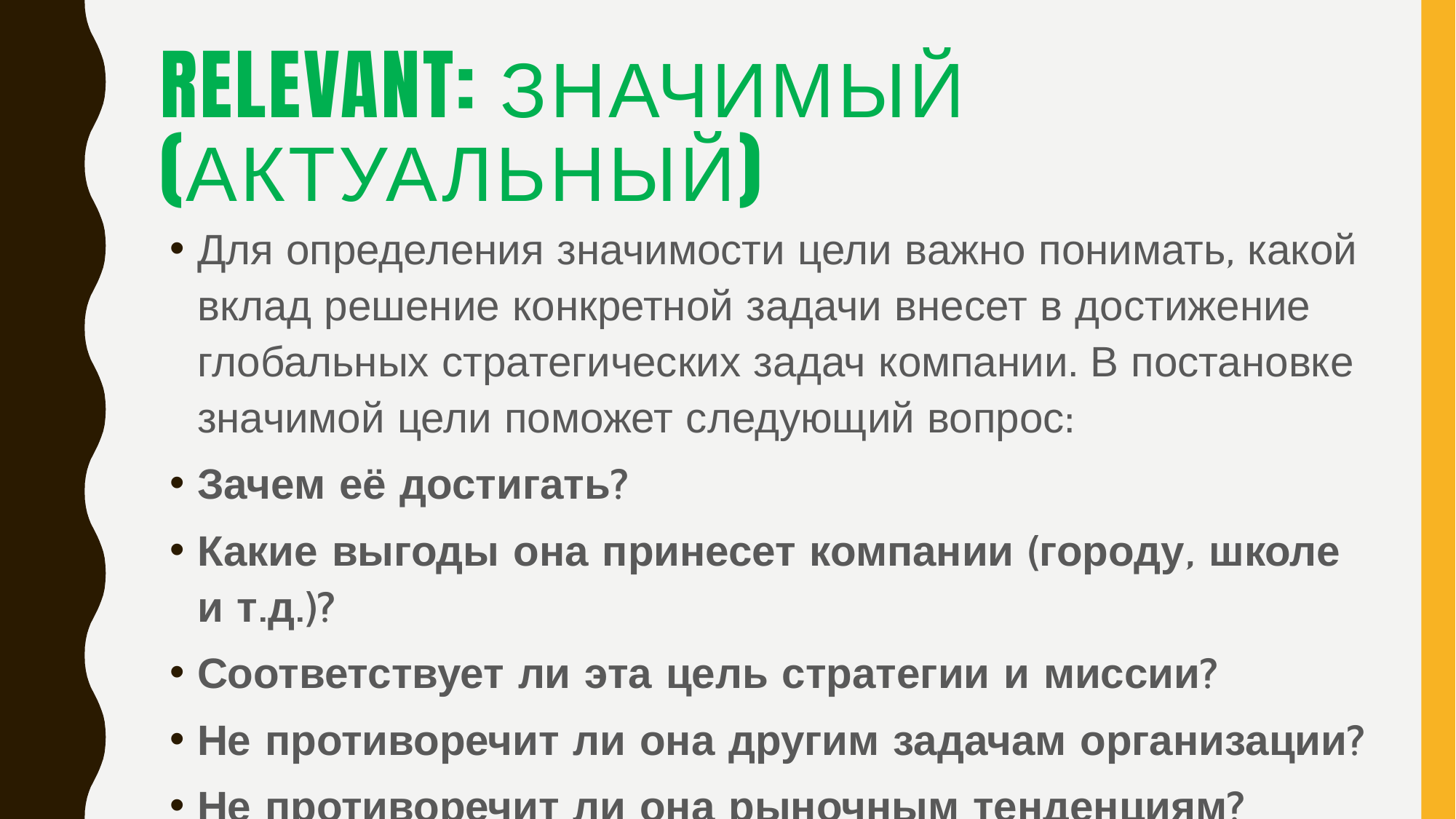

# Relevant: Значимый (актуальный)
Для определения значимости цели важно понимать, какой вклад решение конкретной задачи внесет в достижение глобальных стратегических задач компании. В постановке значимой цели поможет следующий вопрос:
Зачем её достигать?
Какие выгоды она принесет компании (городу, школе и т.д.)?
Соответствует ли эта цель стратегии и миссии?
Не противоречит ли она другим задачам организации?
Не противоречит ли она рыночным тенденциям?